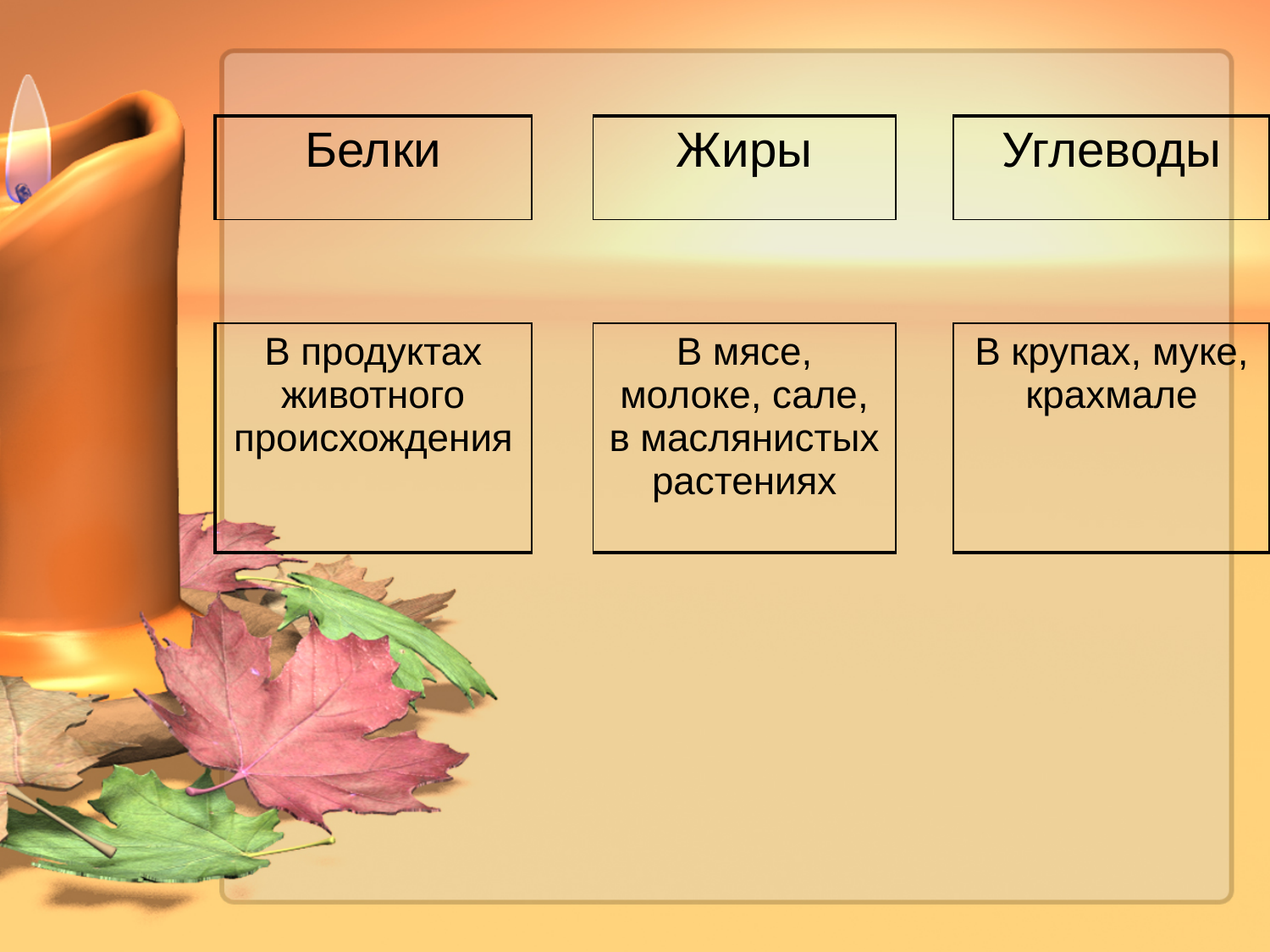

| Белки |  | Жиры |  | Углеводы |
| --- | --- | --- | --- | --- |
|  |  |  |  |  |
| В продуктах животного происхождения |  | В мясе, молоке, сале, в маслянистых растениях |  | В крупах, муке, крахмале |